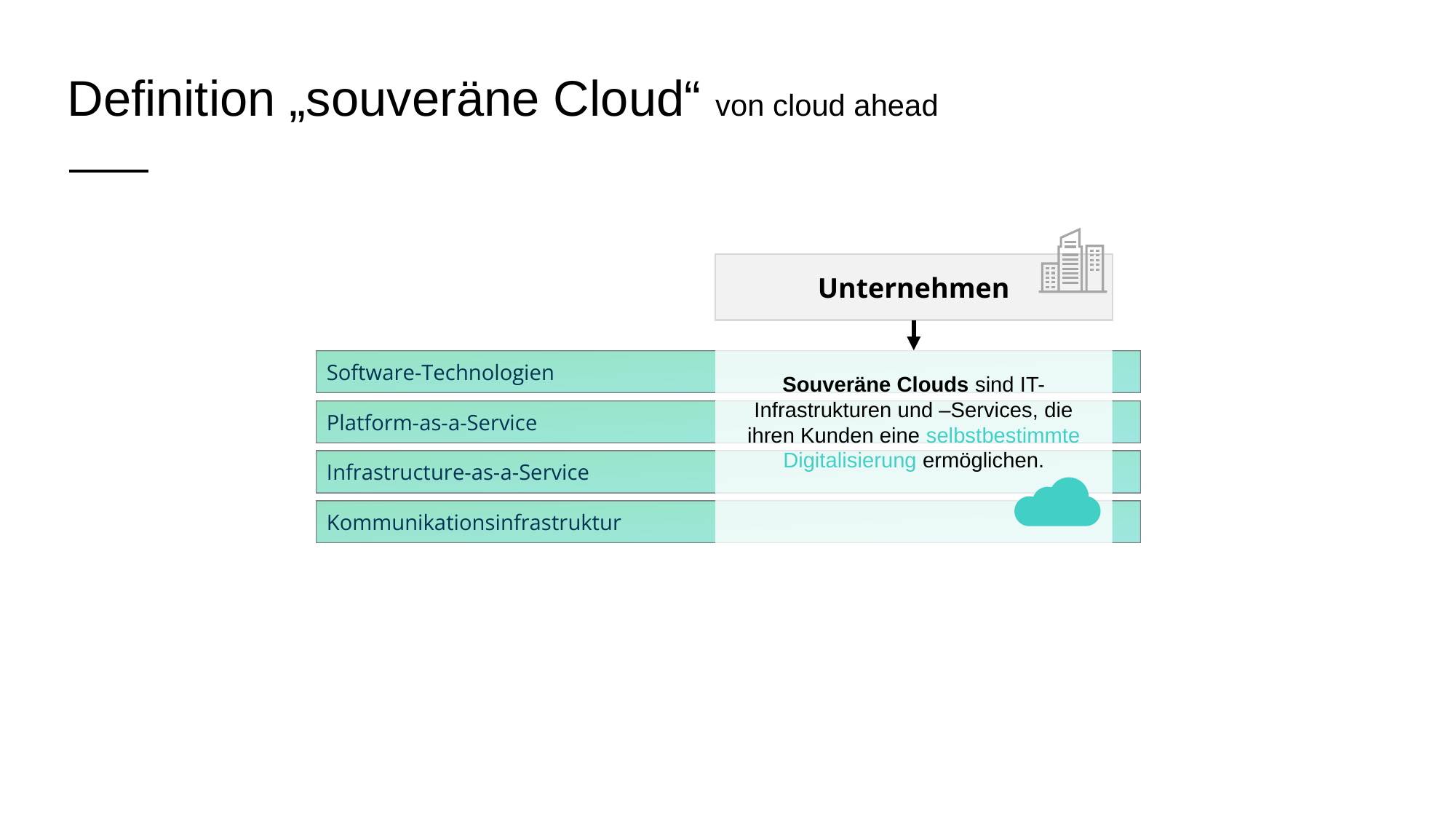

# Definition „souveräne Cloud“ von cloud ahead

Unternehmen
Software-Technologien
Platform-as-a-Service
Infrastructure-as-a-Service
Kommunikationsinfrastruktur
Souveräne Clouds sind IT-Infrastrukturen und –Services, die ihren Kunden eine selbstbestimmte Digitalisierung ermöglichen.